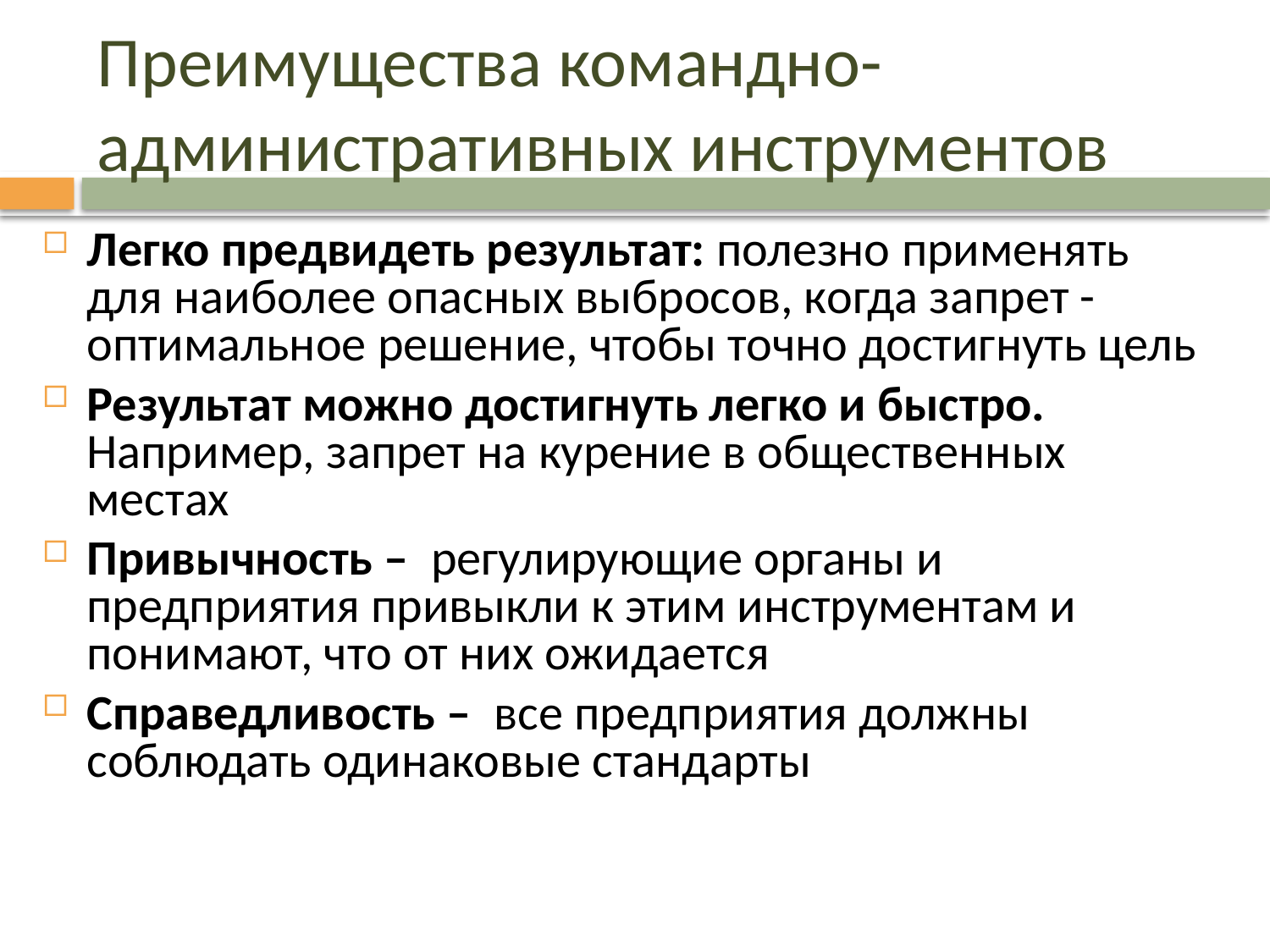

# Преимущества командно-административных инструментов
Легко предвидеть результат: полезно применять  для наиболее опасных выбросов, когда запрет - оптимальное решение, чтобы точно достигнуть цель
Результат можно достигнуть легко и быстро. Например, запрет на курение в общественных местах
Привычность –  регулирующие органы и предприятия привыкли к этим инструментам и понимают, что от них ожидается
Справедливость –  все предприятия должны соблюдать одинаковые стандарты